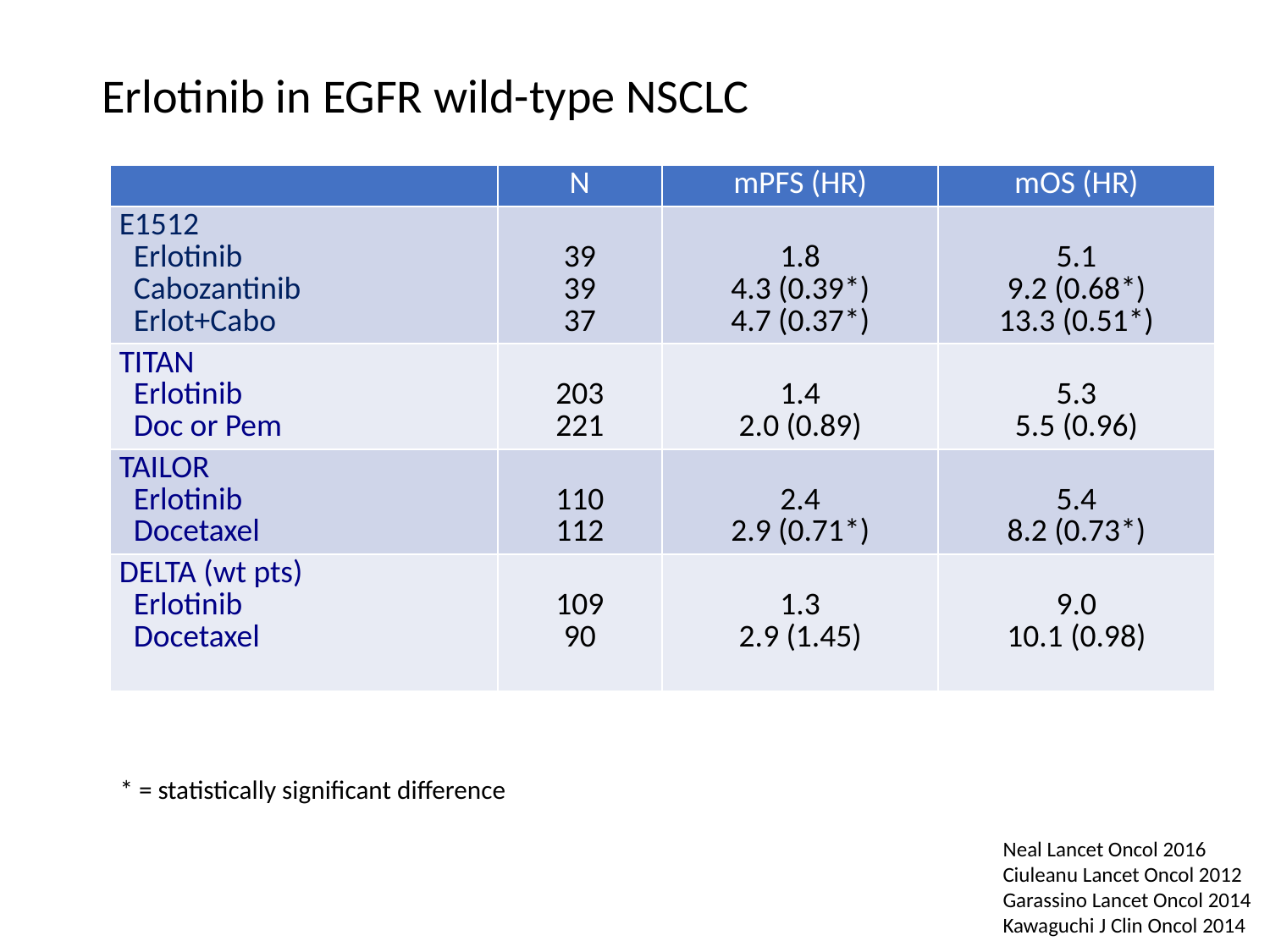

# Erlotinib in EGFR wild-type NSCLC
|  | N | mPFS (HR) | mOS (HR) |
| --- | --- | --- | --- |
| E1512 Erlotinib Cabozantinib Erlot+Cabo | 39 39 37 | 1.8 4.3 (0.39\*) 4.7 (0.37\*) | 5.1 9.2 (0.68\*) 13.3 (0.51\*) |
| TITAN Erlotinib Doc or Pem | 203 221 | 1.4 2.0 (0.89) | 5.3 5.5 (0.96) |
| TAILOR Erlotinib Docetaxel | 110 112 | 2.4 2.9 (0.71\*) | 5.4 8.2 (0.73\*) |
| DELTA (wt pts) Erlotinib Docetaxel | 109 90 | 1.3 2.9 (1.45) | 9.0 10.1 (0.98) |
* = statistically significant difference
Neal Lancet Oncol 2016
Ciuleanu Lancet Oncol 2012
Garassino Lancet Oncol 2014
Kawaguchi J Clin Oncol 2014